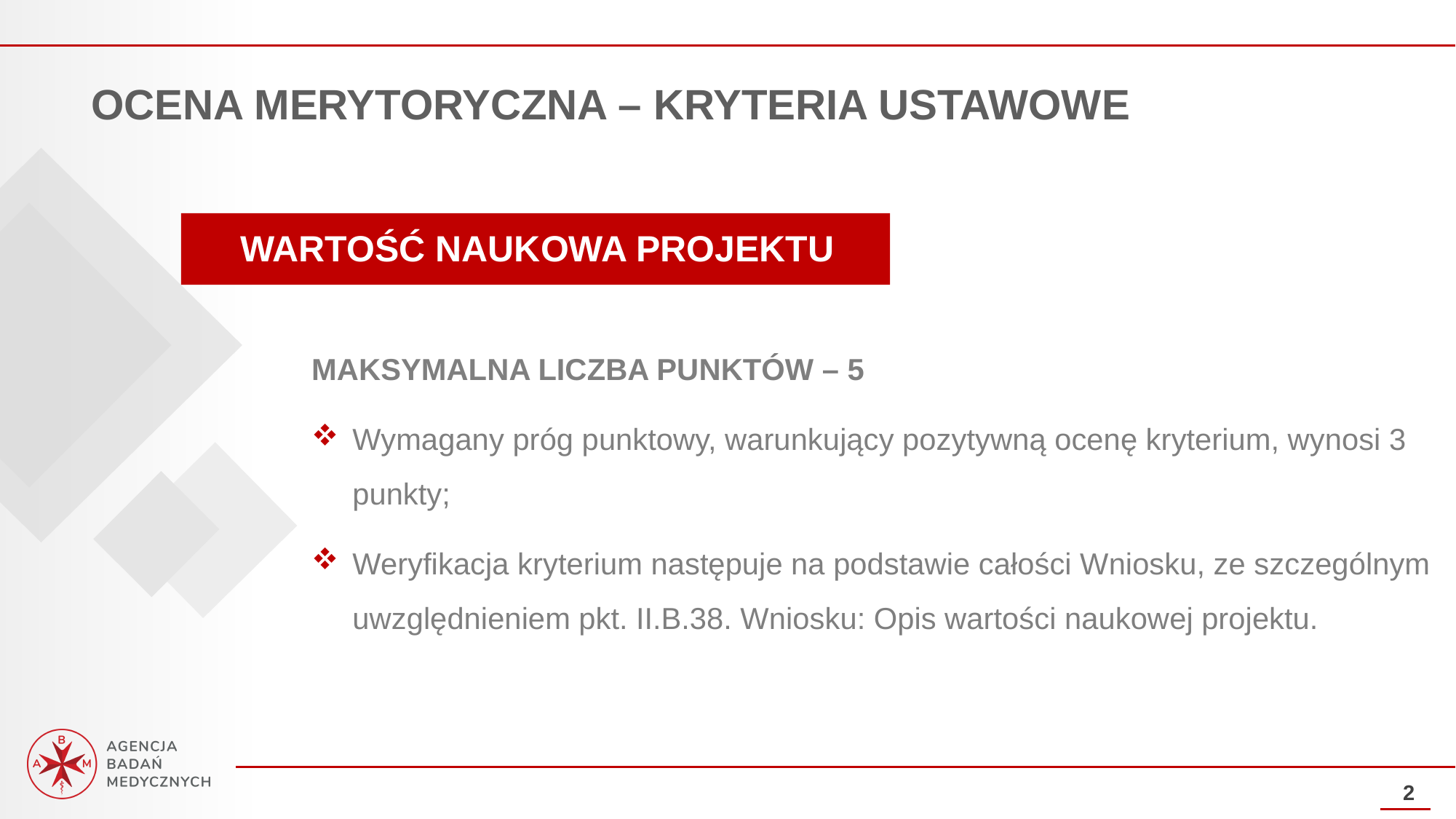

OCENA MERYTORYCZNA – KRYTERIA USTAWOWE

WARTOŚĆ NAUKOWA PROJEKTU
MAKSYMALNA LICZBA PUNKTÓW – 5
Wymagany próg punktowy, warunkujący pozytywną ocenę kryterium, wynosi 3 punkty;
Weryfikacja kryterium następuje na podstawie całości Wniosku, ze szczególnym uwzględnieniem pkt. II.B.38. Wniosku: Opis wartości naukowej projektu.

2